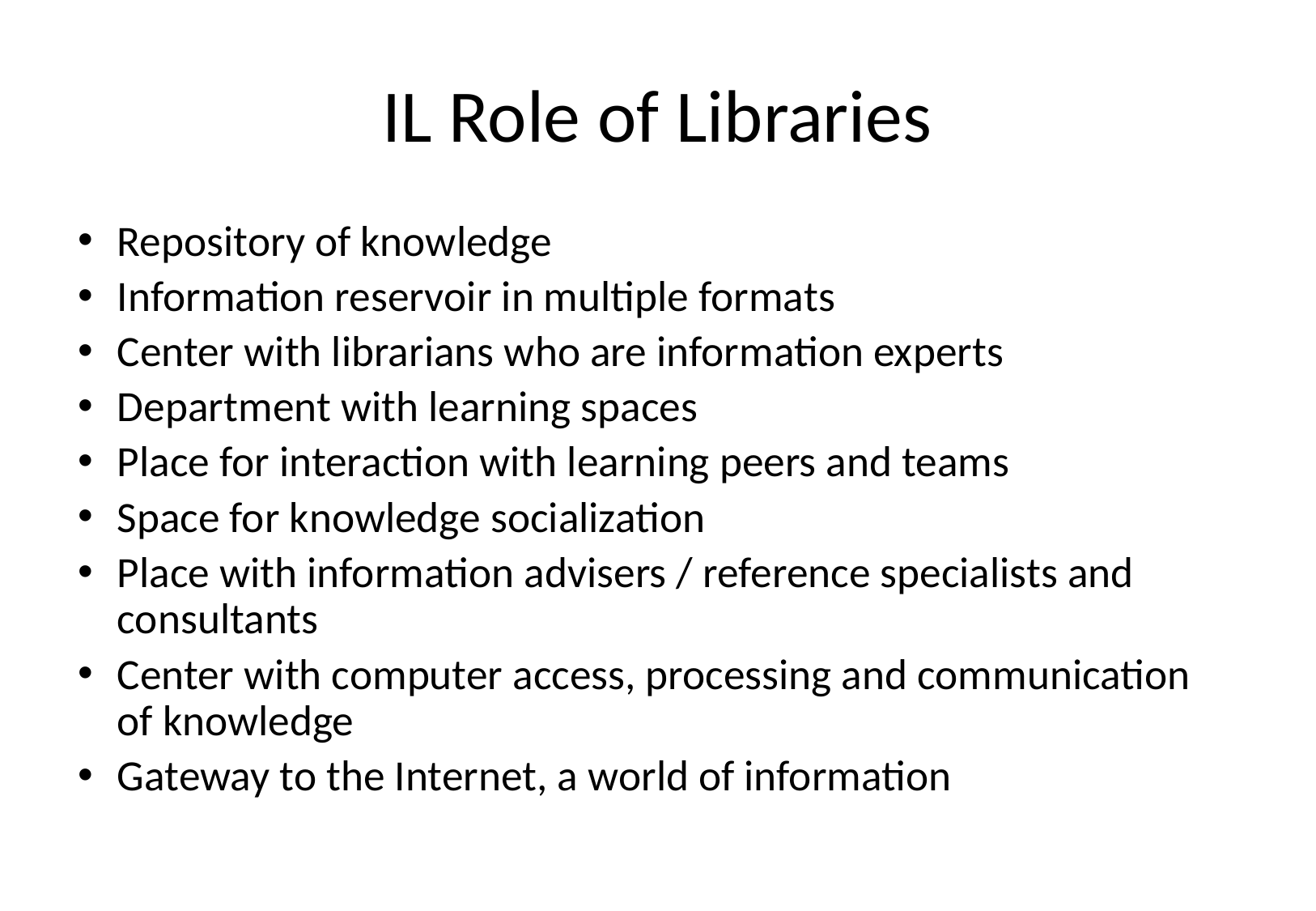

# IL Role of Libraries
Repository of knowledge
Information reservoir in multiple formats
Center with librarians who are information experts
Department with learning spaces
Place for interaction with learning peers and teams
Space for knowledge socialization
Place with information advisers / reference specialists and consultants
Center with computer access, processing and communication of knowledge
Gateway to the Internet, a world of information